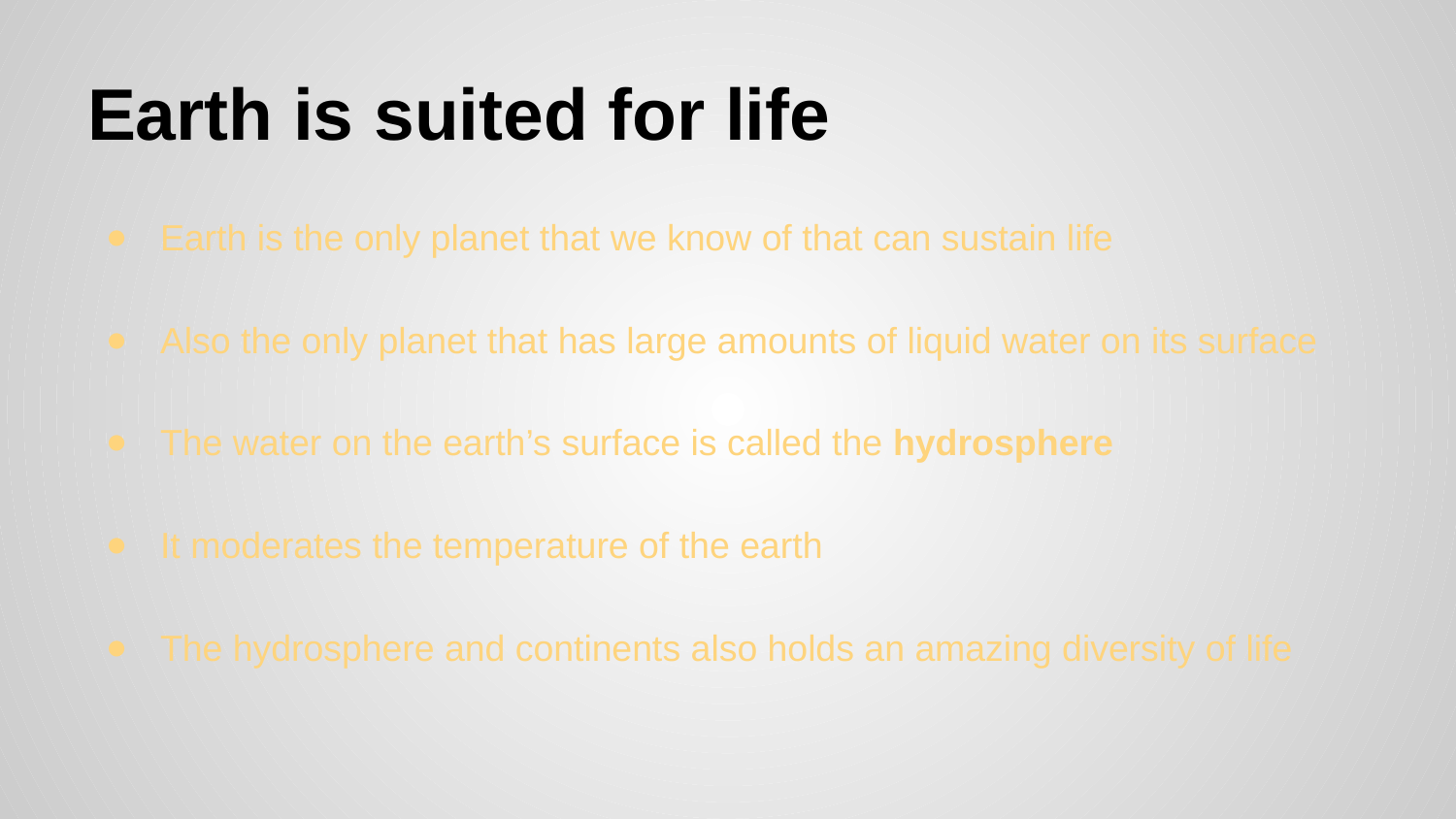

# Earth is suited for life
Earth is the only planet that we know of that can sustain life

Also the only planet that has large amounts of liquid water on its surface

The water on the earth’s surface is called the hydrosphere

It moderates the temperature of the earth

The hydrosphere and continents also holds an amazing diversity of life